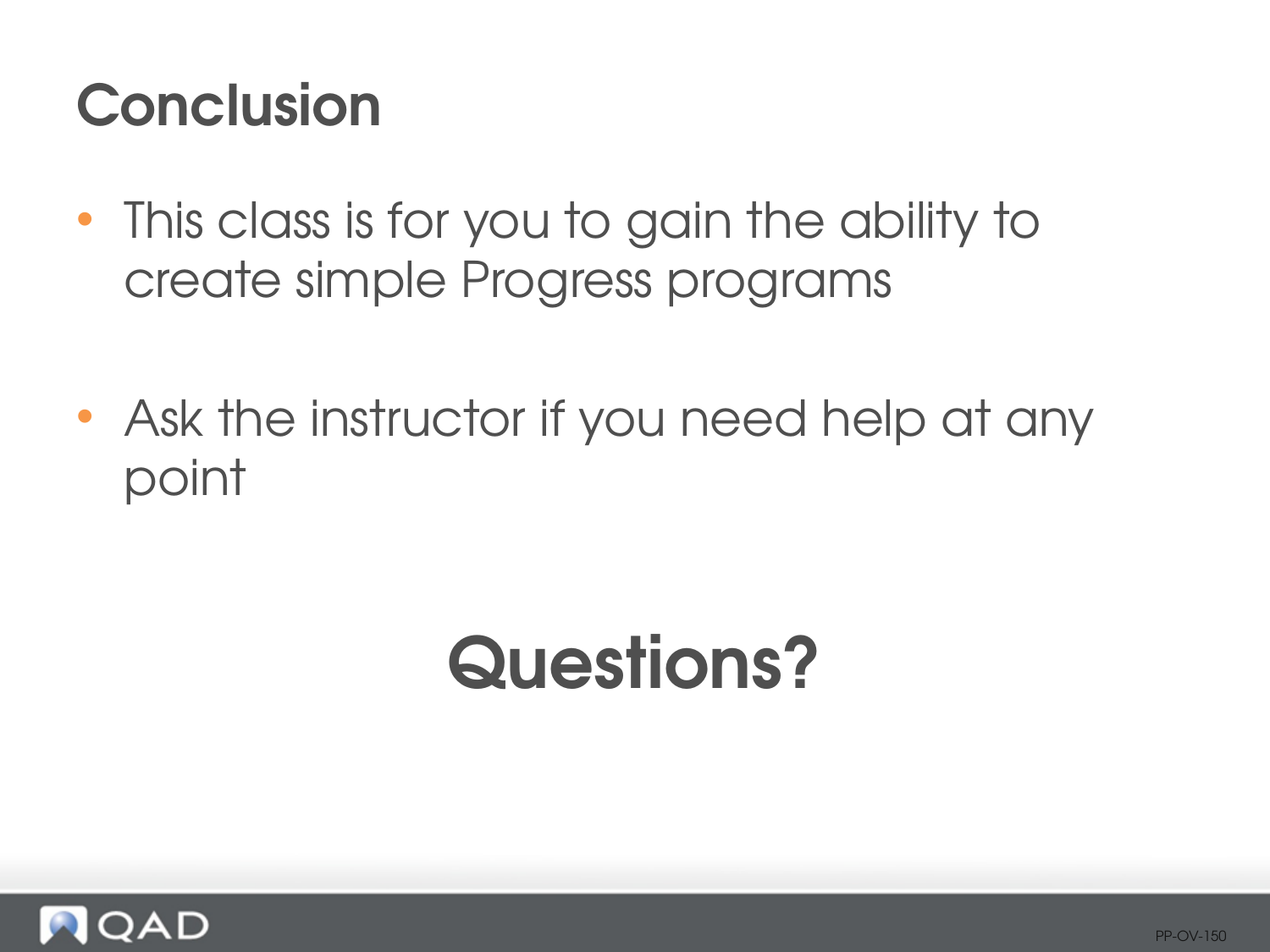

# Conclusion
This class is for you to gain the ability to create simple Progress programs

Ask the instructor if you need help at any point

Questions?

PP-OV-150